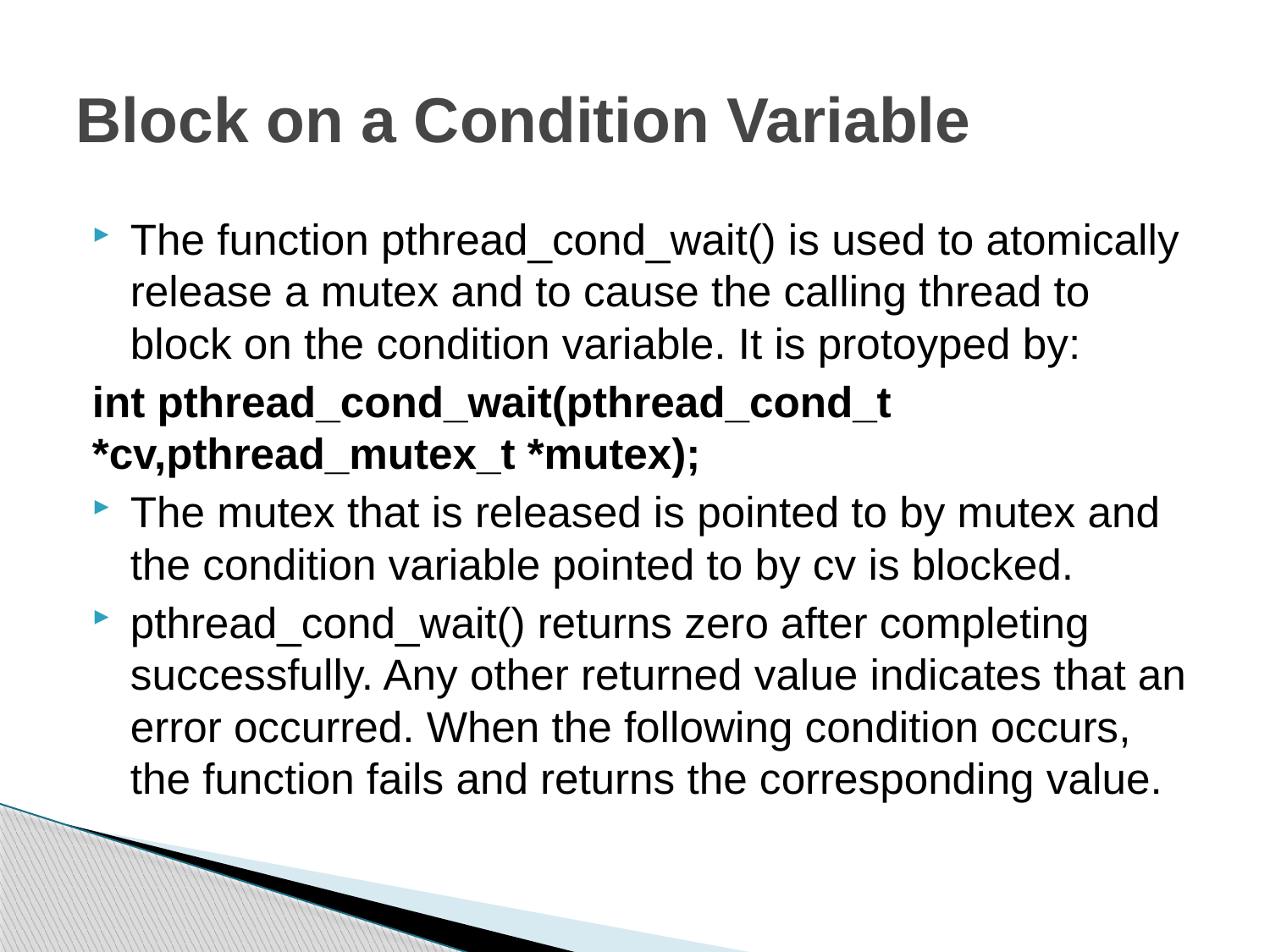

# Block on a Condition Variable
The function pthread_cond_wait() is used to atomically release a mutex and to cause the calling thread to block on the condition variable. It is protoyped by:
int pthread_cond_wait(pthread_cond_t *cv,pthread_mutex_t *mutex);
The mutex that is released is pointed to by mutex and the condition variable pointed to by cv is blocked.
pthread_cond_wait() returns zero after completing successfully. Any other returned value indicates that an error occurred. When the following condition occurs, the function fails and returns the corresponding value.